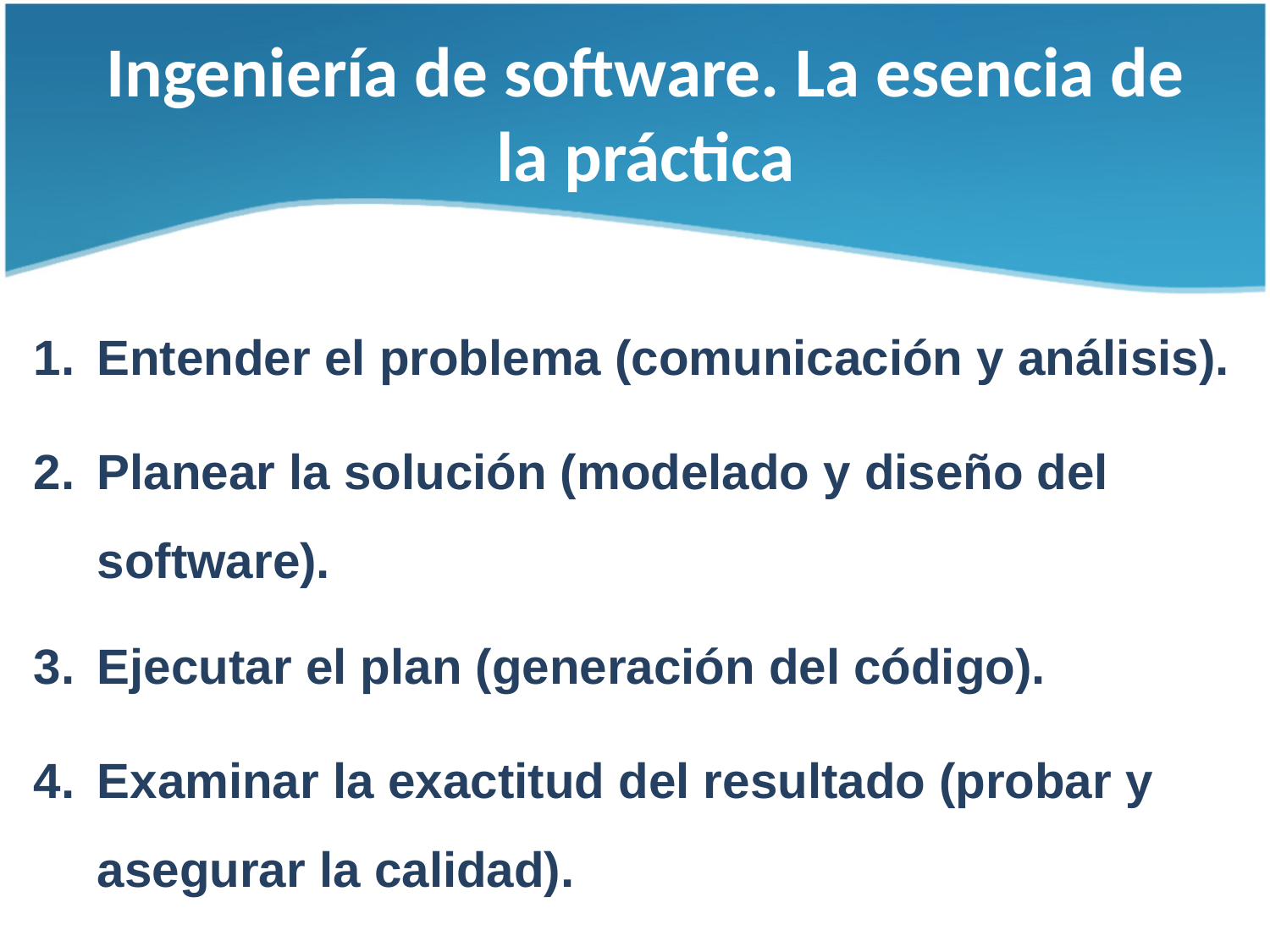

# Ingeniería de software. La esencia de la práctica
Entender el problema (comunicación y análisis).

Planear la solución (modelado y diseño del software).

Ejecutar el plan (generación del código).

Examinar la exactitud del resultado (probar y asegurar la calidad).